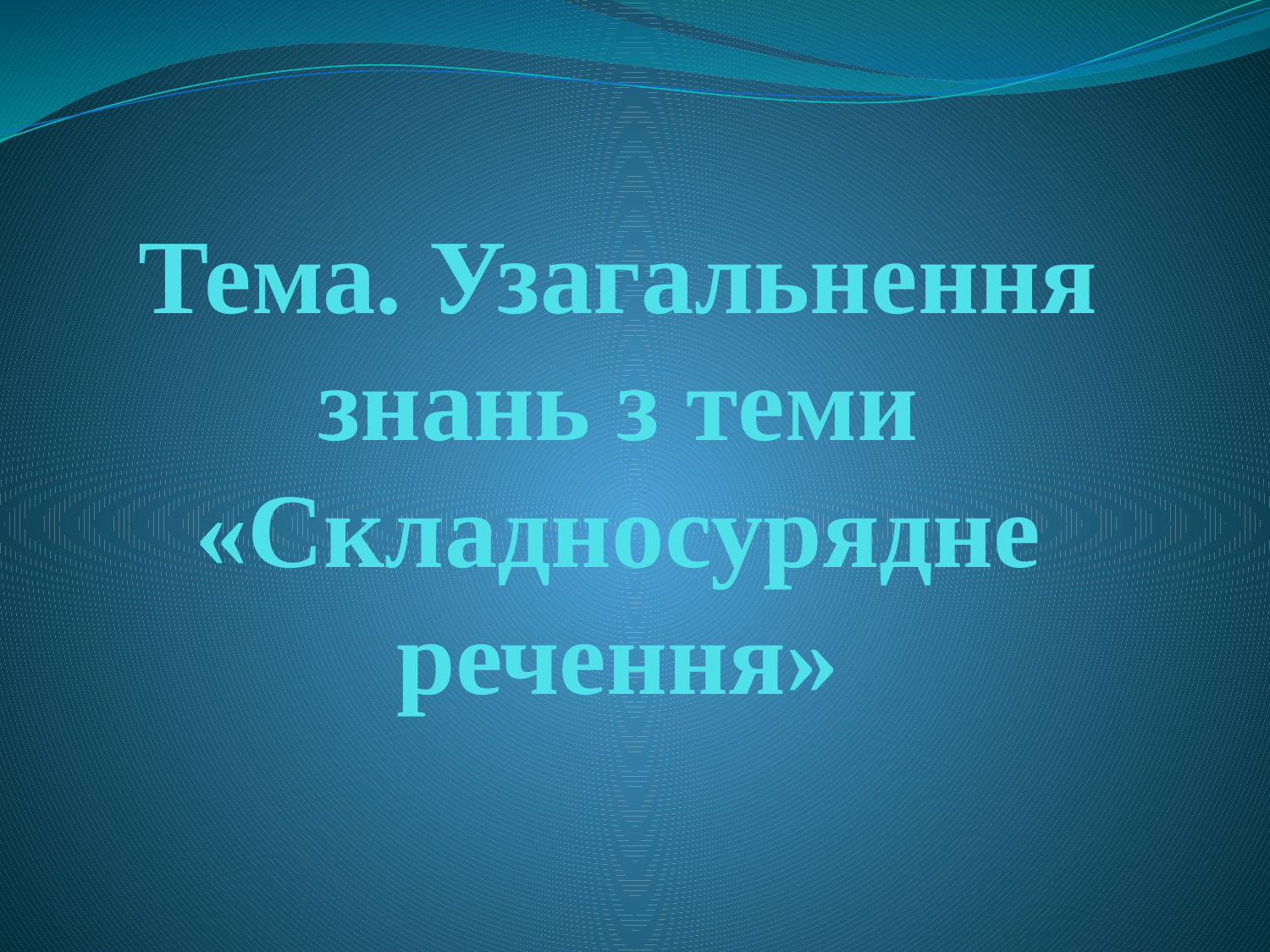

# Тема. Узагальнення знань з теми «Складносурядне речення»